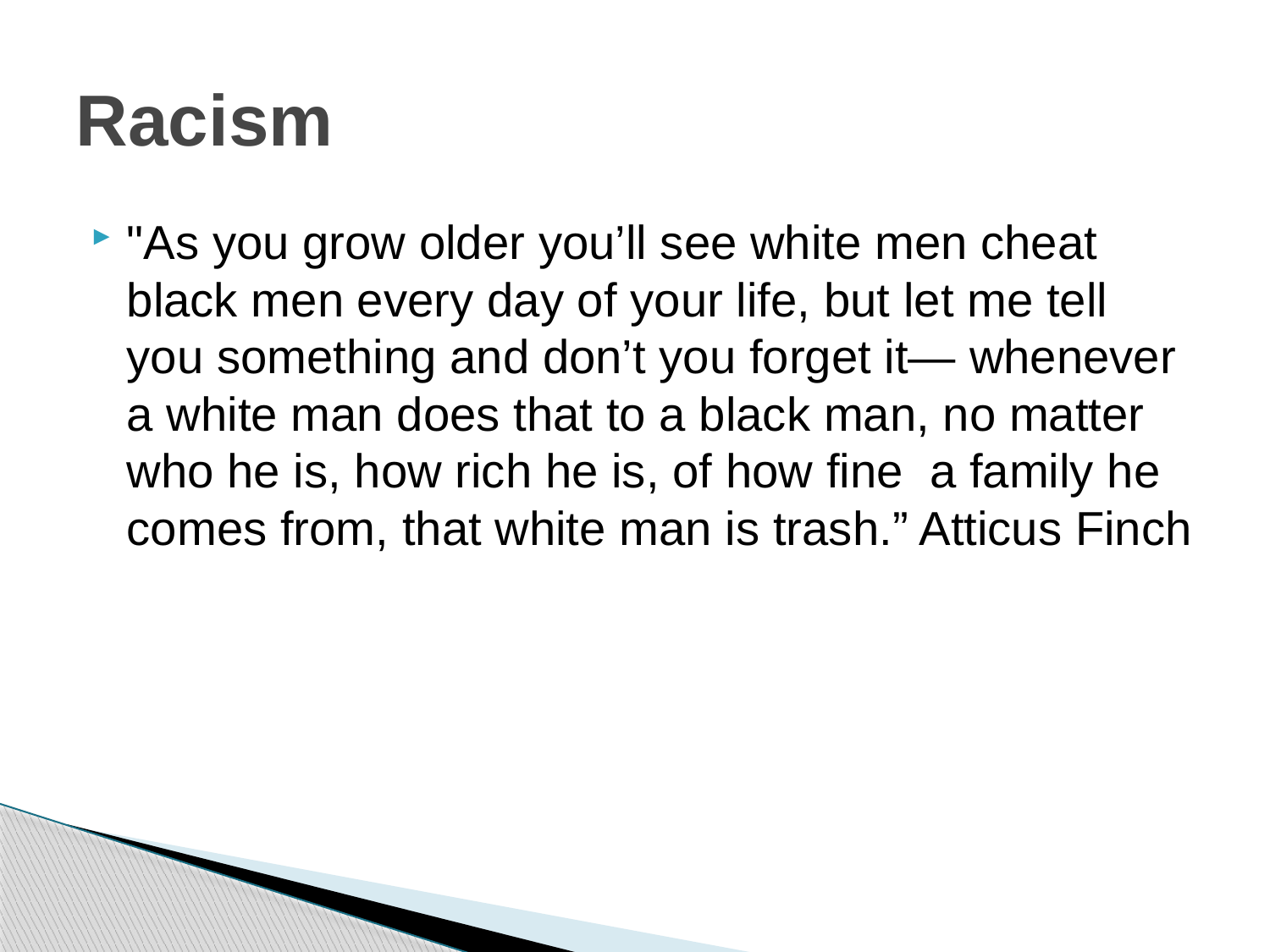

# Racism
"As you grow older you’ll see white men cheat black men every day of your life, but let me tell you something and don’t you forget it— whenever a white man does that to a black man, no matter who he is, how rich he is, of how fine  a family he comes from, that white man is trash.” Atticus Finch